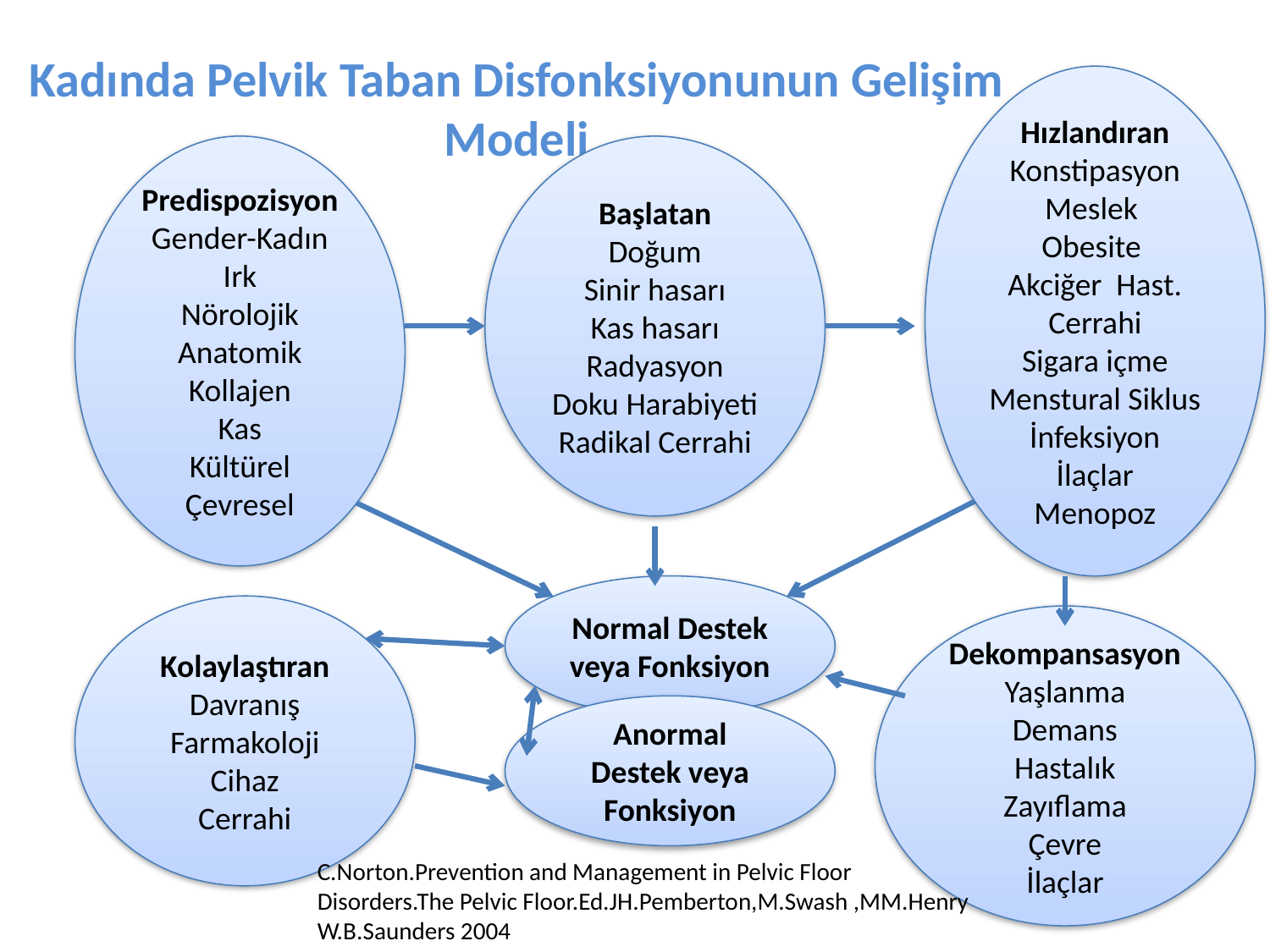

# Kadında Pelvik Taban Disfonksiyonunun Gelişim Modeli

Hızlandıran
Konstipasyon
Meslek
Obesite
Akciğer  Hast.
Cerrahi
Sigara içme
Menstural Siklus
İnfeksiyon
İlaçlar
Menopoz

Predispozisyon
Gender-Kadın
Irk
Nörolojik
Anatomik
Kollajen
Kas
Kültürel
Çevresel
Başlatan
Doğum
Sinir hasarı
Kas hasarı
Radyasyon
Doku Harabiyeti
Radikal Cerrahi
Normal Destek veya Fonksiyon
Kolaylaştıran
Davranış
Farmakoloji
Cihaz
 Cerrahi
Dekompansasyon
Yaşlanma
Demans
Hastalık
Zayıflama
Çevre
İlaçlar
Anormal Destek veya Fonksiyon
C.Norton.Prevention and Management in Pelvic Floor Disorders.The Pelvic Floor.Ed.JH.Pemberton,M.Swash ,MM.Henry W.B.Saunders 2004